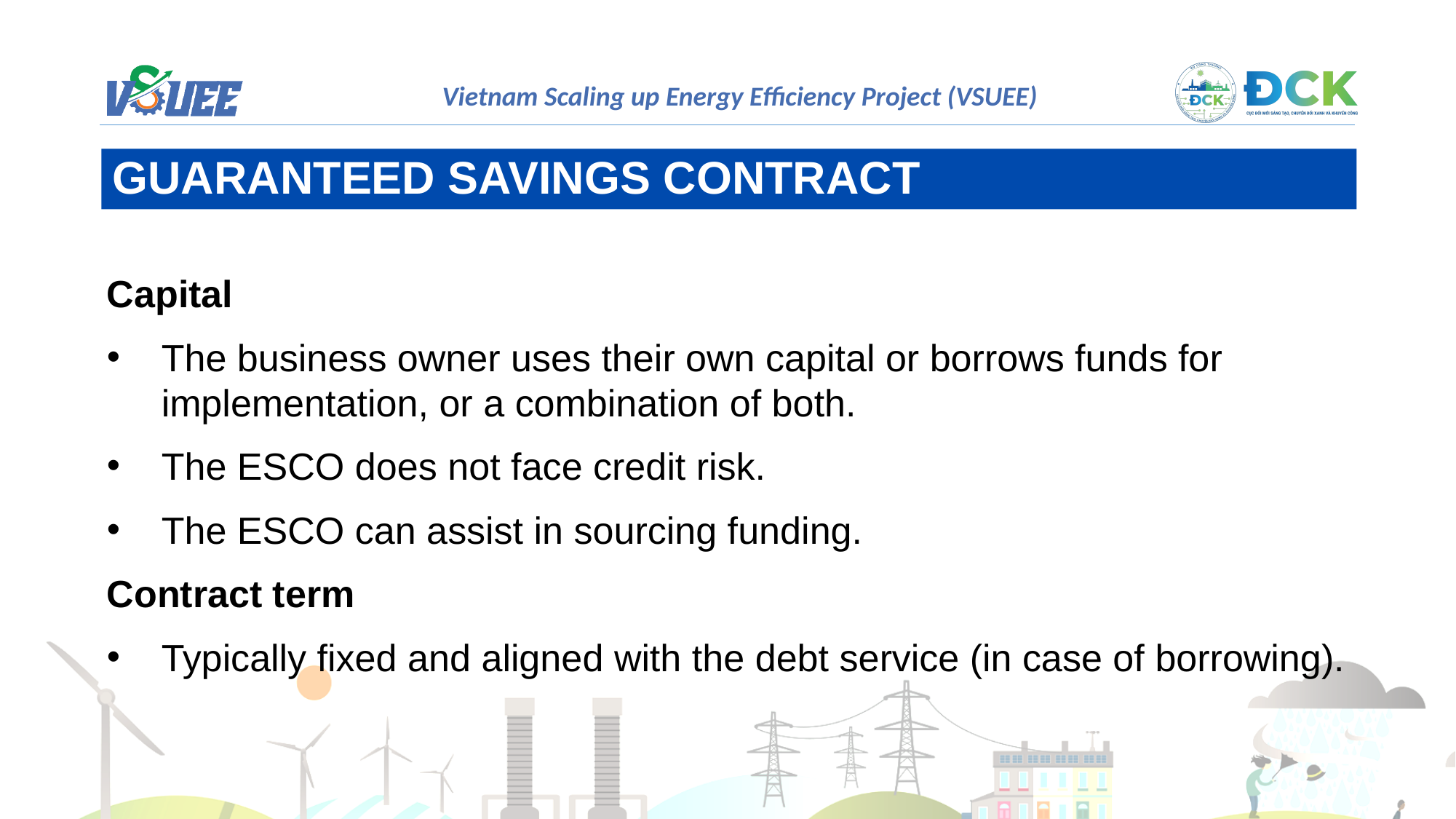

GUARANTEED SAVINGS CONTRACT
Capital
The business owner uses their own capital or borrows funds for implementation, or a combination of both.
The ESCO does not face credit risk.
The ESCO can assist in sourcing funding.
Contract term
Typically fixed and aligned with the debt service (in case of borrowing).